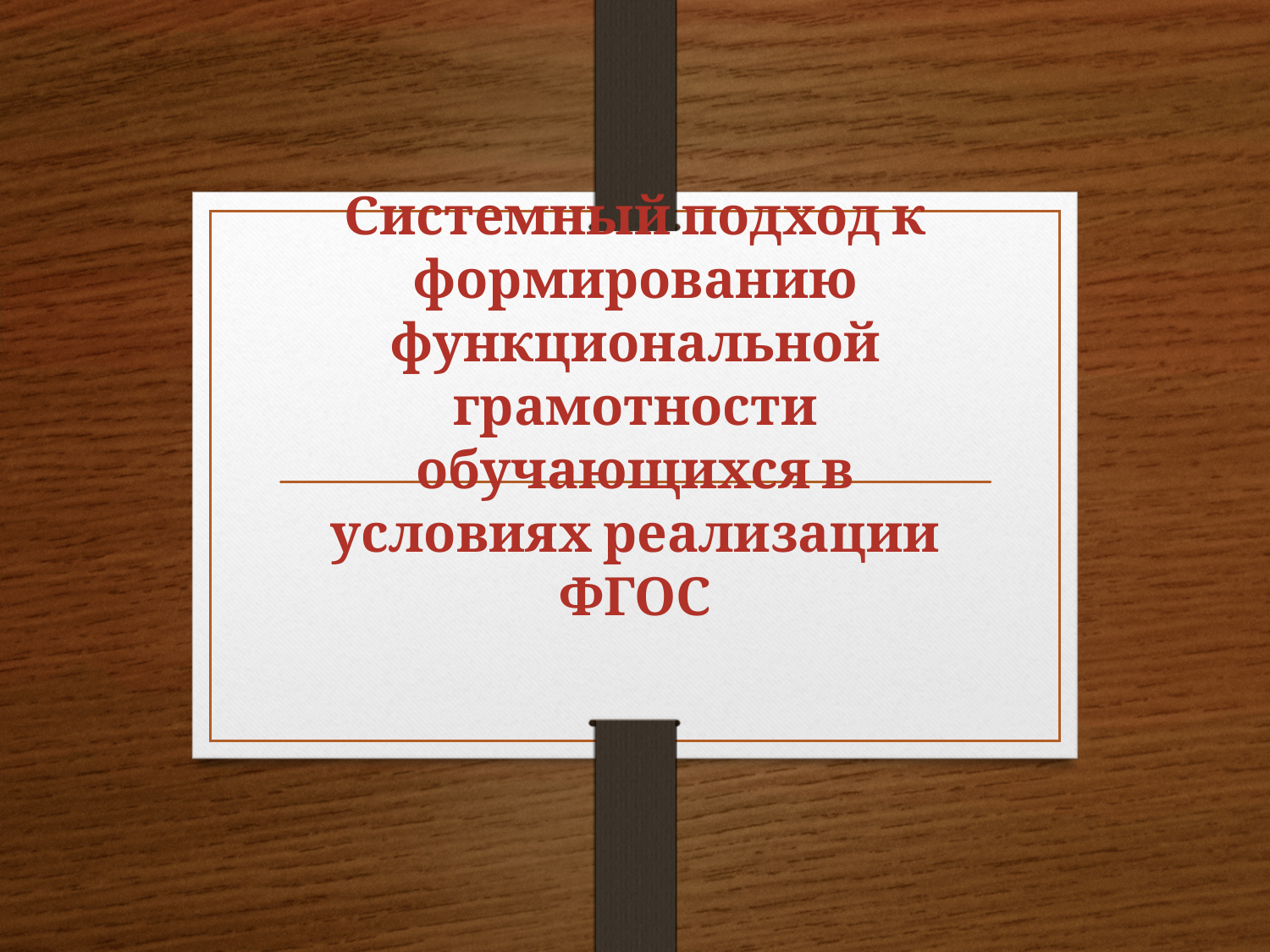

# Системный подход к формированию функциональной грамотности обучающихся в условиях реализации ФГОС